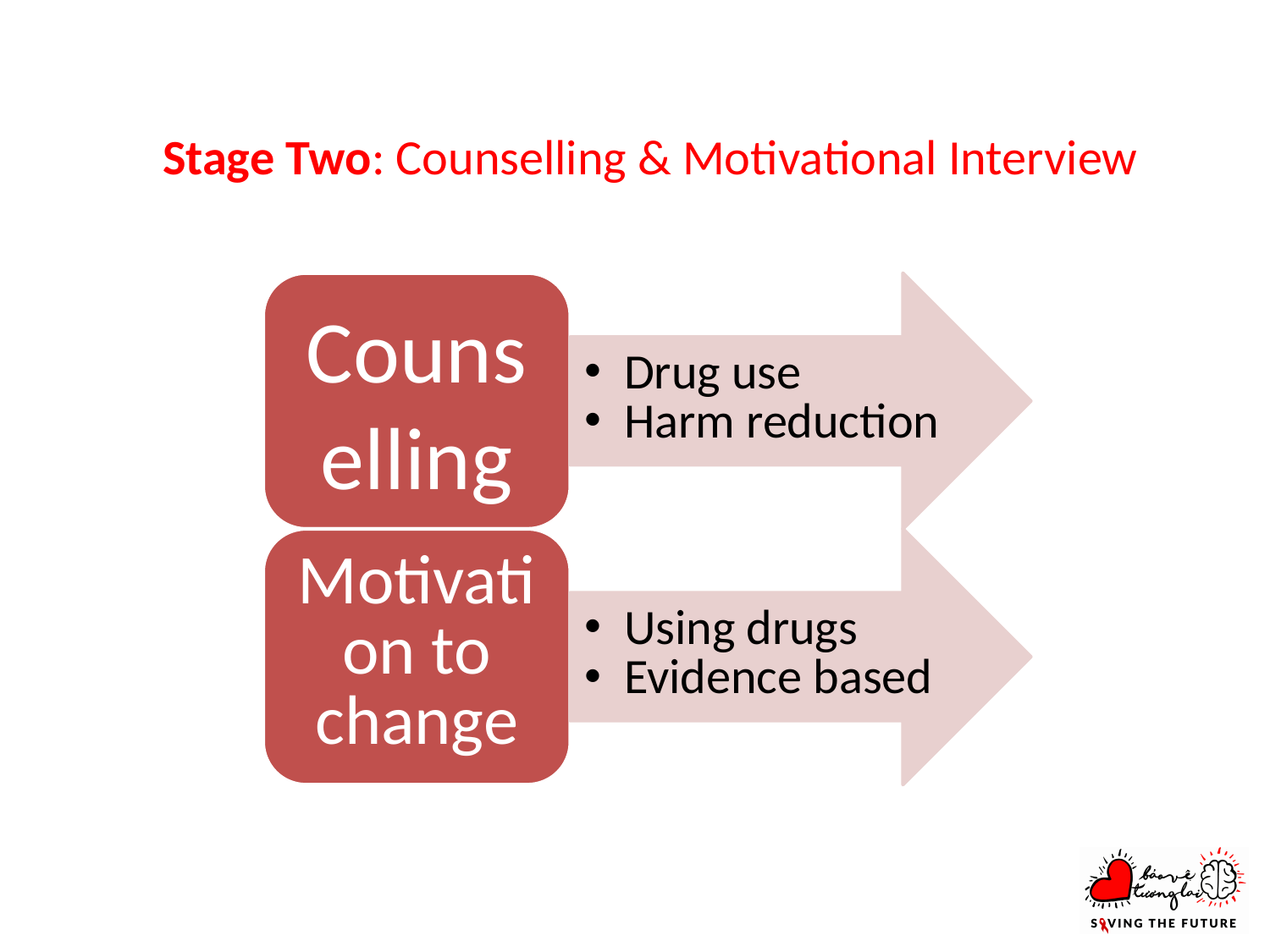

# Stage Two: Counselling & Motivational Interview
Counselling
Drug use
Harm reduction
Motivation to change
Using drugs
Evidence based